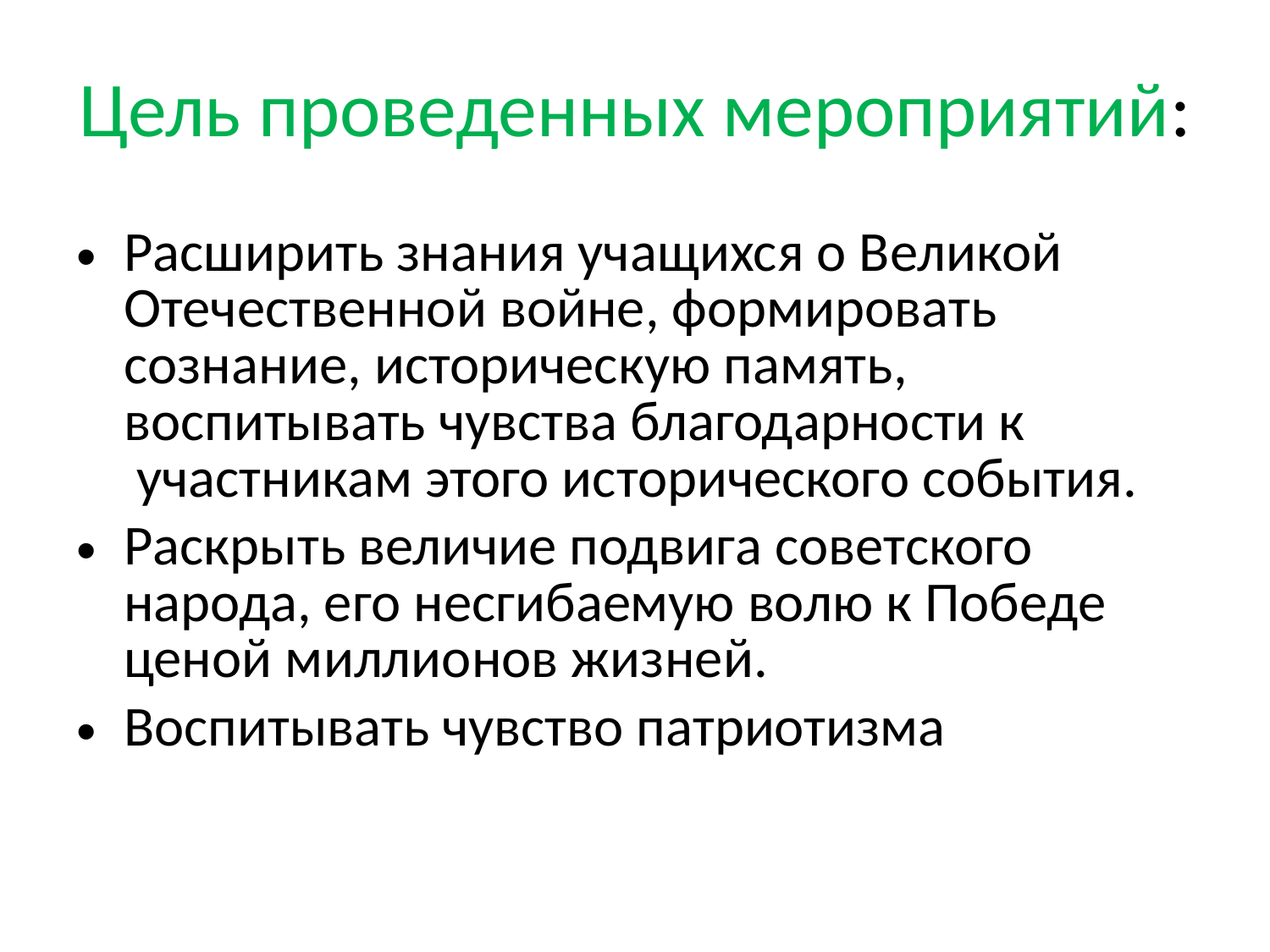

# Цель проведенных мероприятий:
Расширить знания учащихся о Великой Отечественной войне, формировать сознание, историческую память, воспитывать чувства благодарности к  участникам этого исторического события.
Раскрыть величие подвига советского народа, его несгибаемую волю к Победе ценой миллионов жизней.
Воспитывать чувство патриотизма